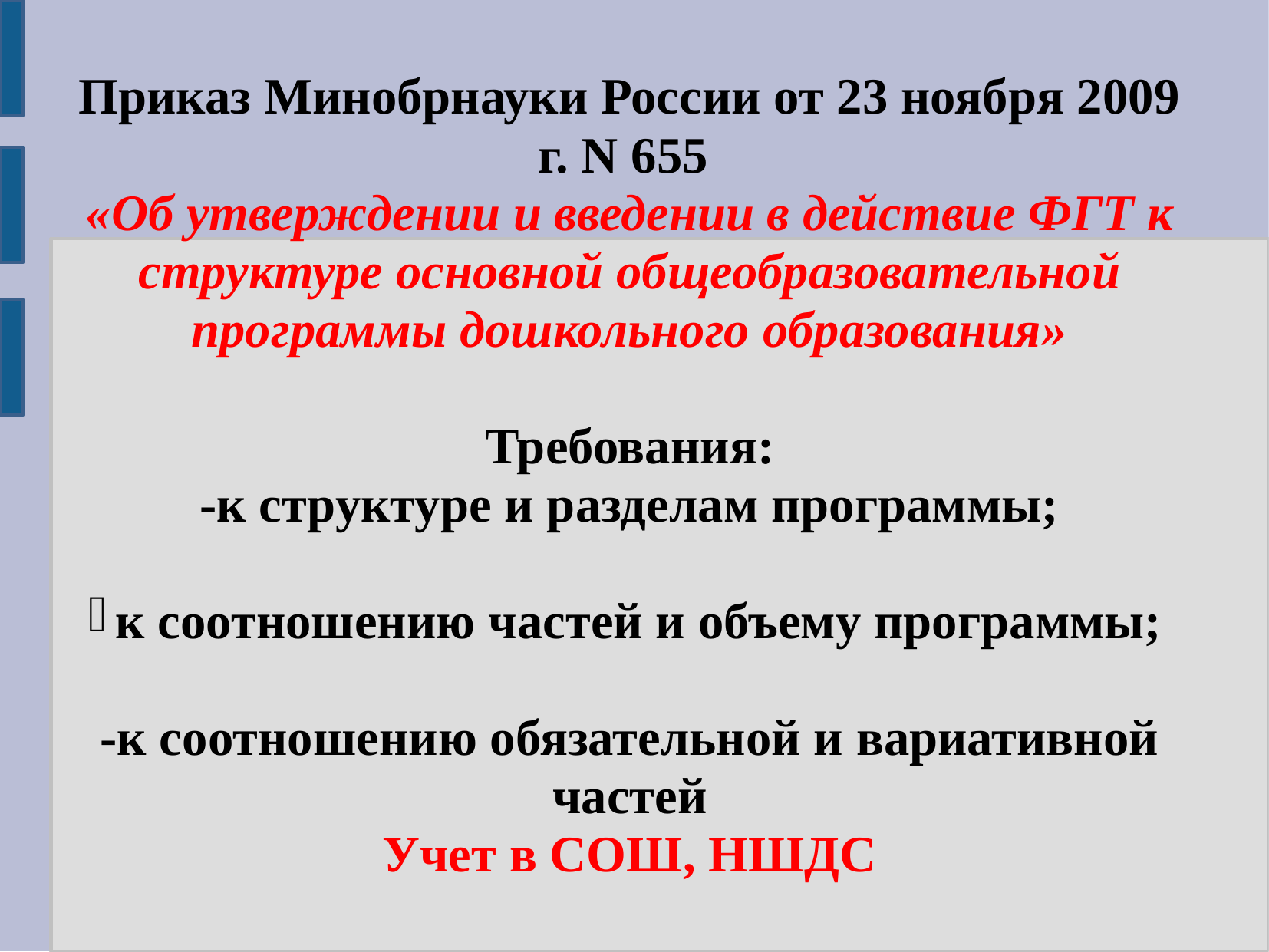

Приказ Минобрнауки России от 23 ноября 2009 г. N 655
«Об утверждении и введении в действие ФГТ к структуре основной общеобразовательной программы дошкольного образования»

Требования:
-к структуре и разделам программы;

к соотношению частей и объему программы;

-к соотношению обязательной и вариативной частей
Учет в СОШ, НШДС